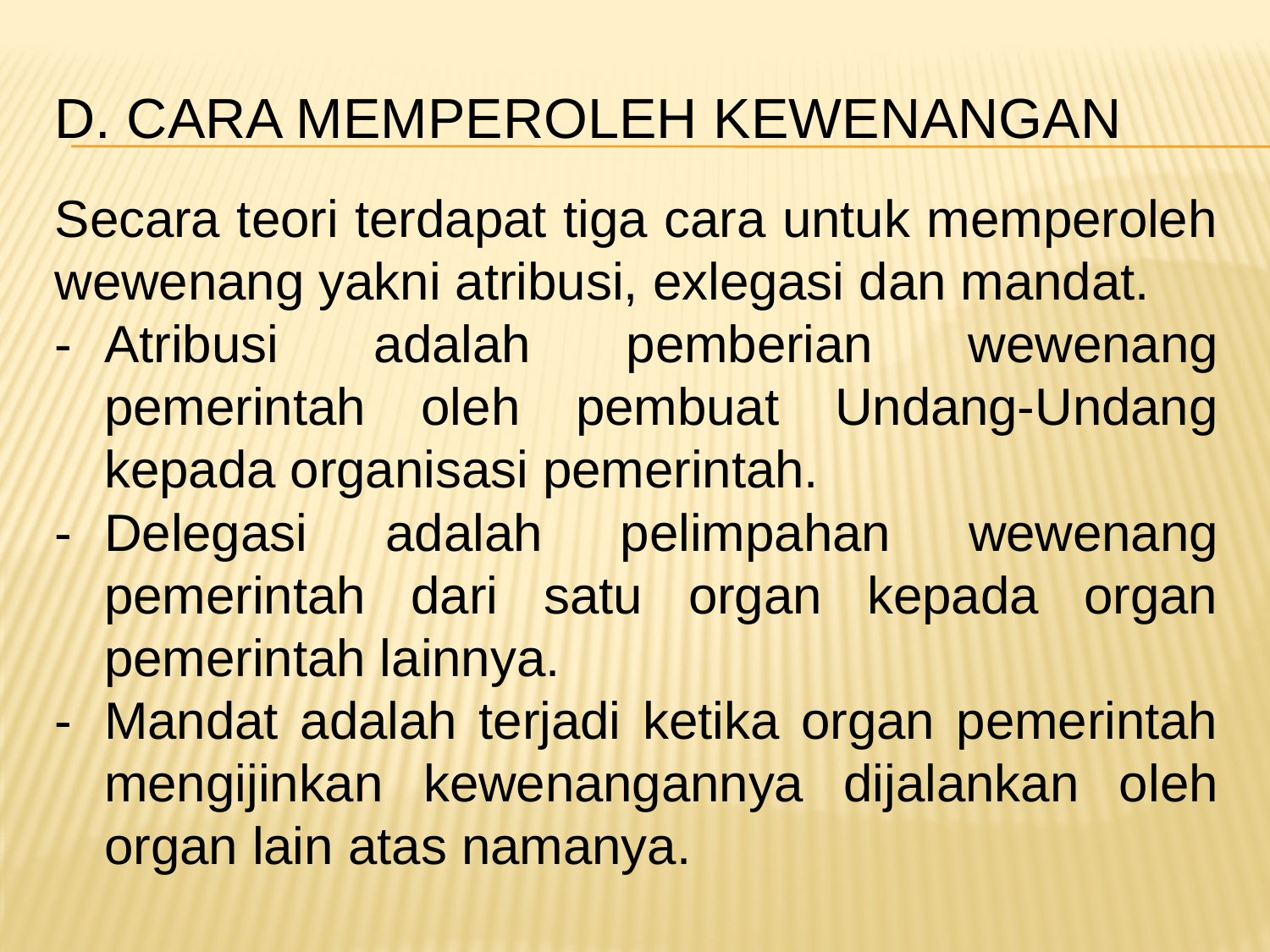

# d. Cara memperoleh kewenangan
Secara teori terdapat tiga cara untuk memperoleh wewenang yakni atribusi, exlegasi dan mandat.
-	Atribusi adalah pemberian wewenang pemerintah oleh pembuat Undang-Undang kepada organisasi pemerintah.
-	Delegasi adalah pelimpahan wewenang pemerintah dari satu organ kepada organ pemerintah lainnya.
-	Mandat adalah terjadi ketika organ pemerintah mengijinkan kewenangannya dijalankan oleh organ lain atas namanya.